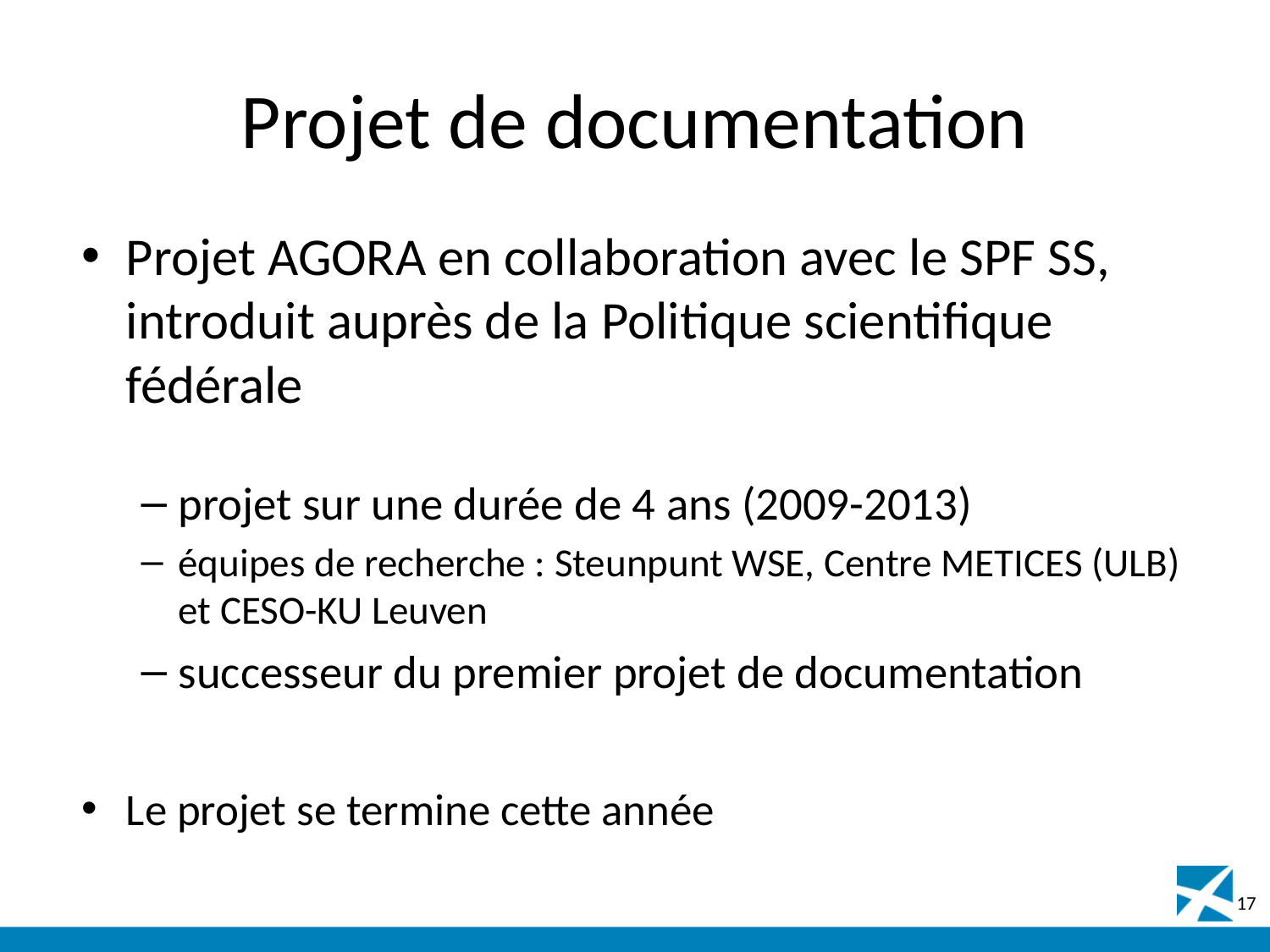

# Projet de documentation
Projet AGORA en collaboration avec le SPF SS, introduit auprès de la Politique scientifique fédérale

projet sur une durée de 4 ans (2009-2013)
équipes de recherche : Steunpunt WSE, Centre METICES (ULB) et CESO-KU Leuven
successeur du premier projet de documentation

Le projet se termine cette année